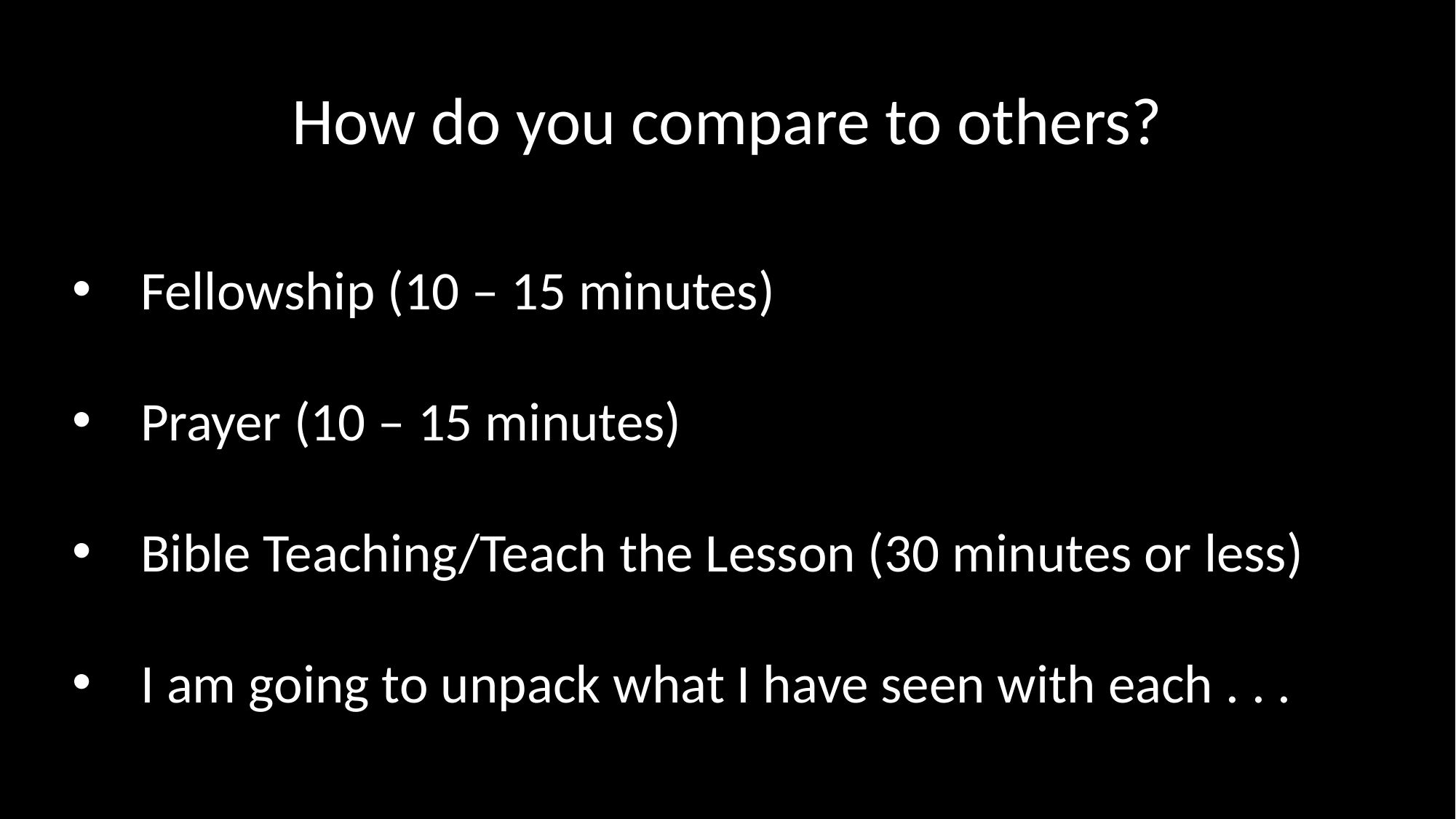

# How do you compare to others?
Fellowship (10 – 15 minutes)
Prayer (10 – 15 minutes)
Bible Teaching/Teach the Lesson (30 minutes or less)
I am going to unpack what I have seen with each . . .